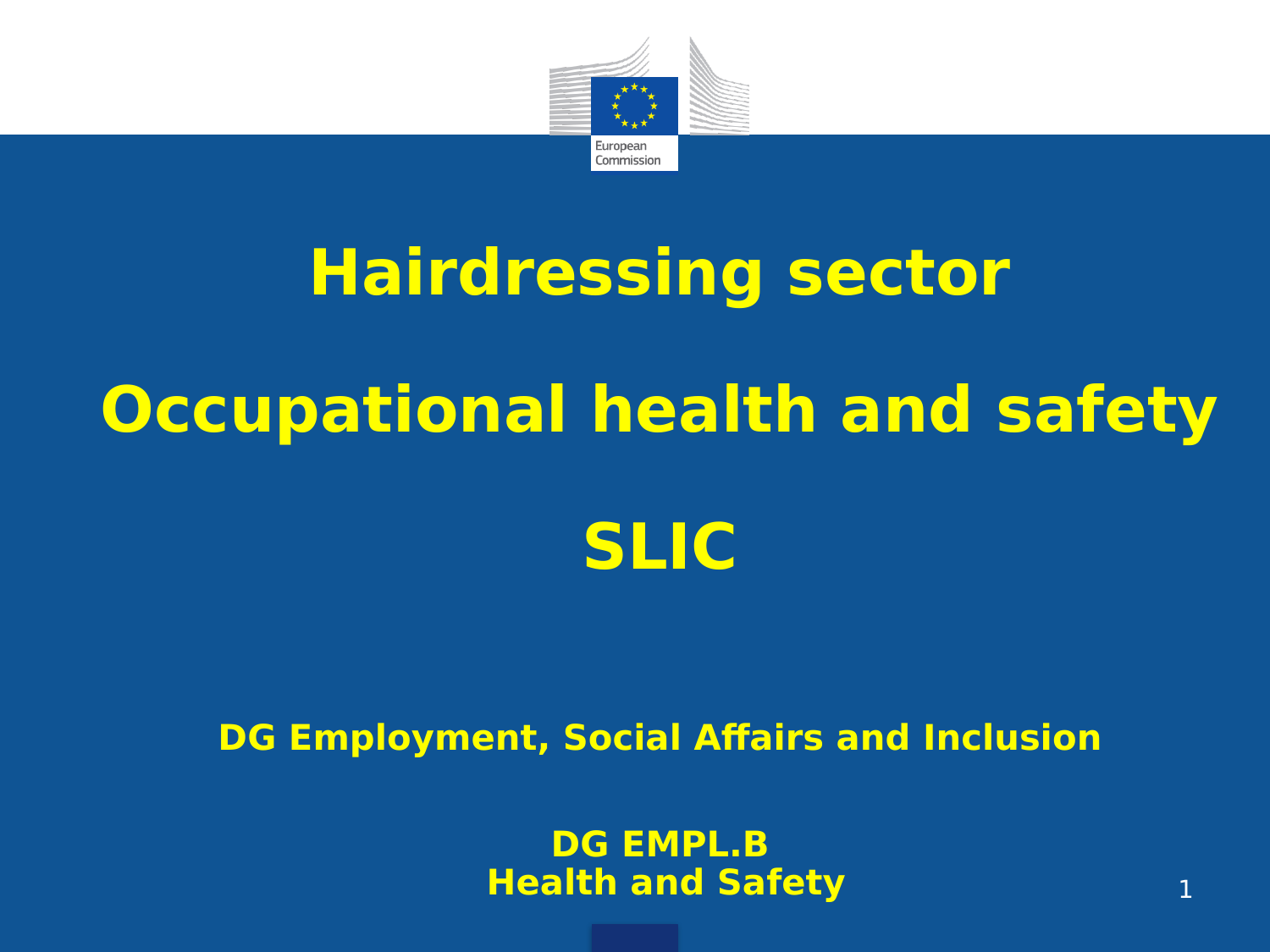

# Hairdressing sector Occupational health and safety SLIC DG Employment, Social Affairs and Inclusion DG EMPL.B Health and Safety
1